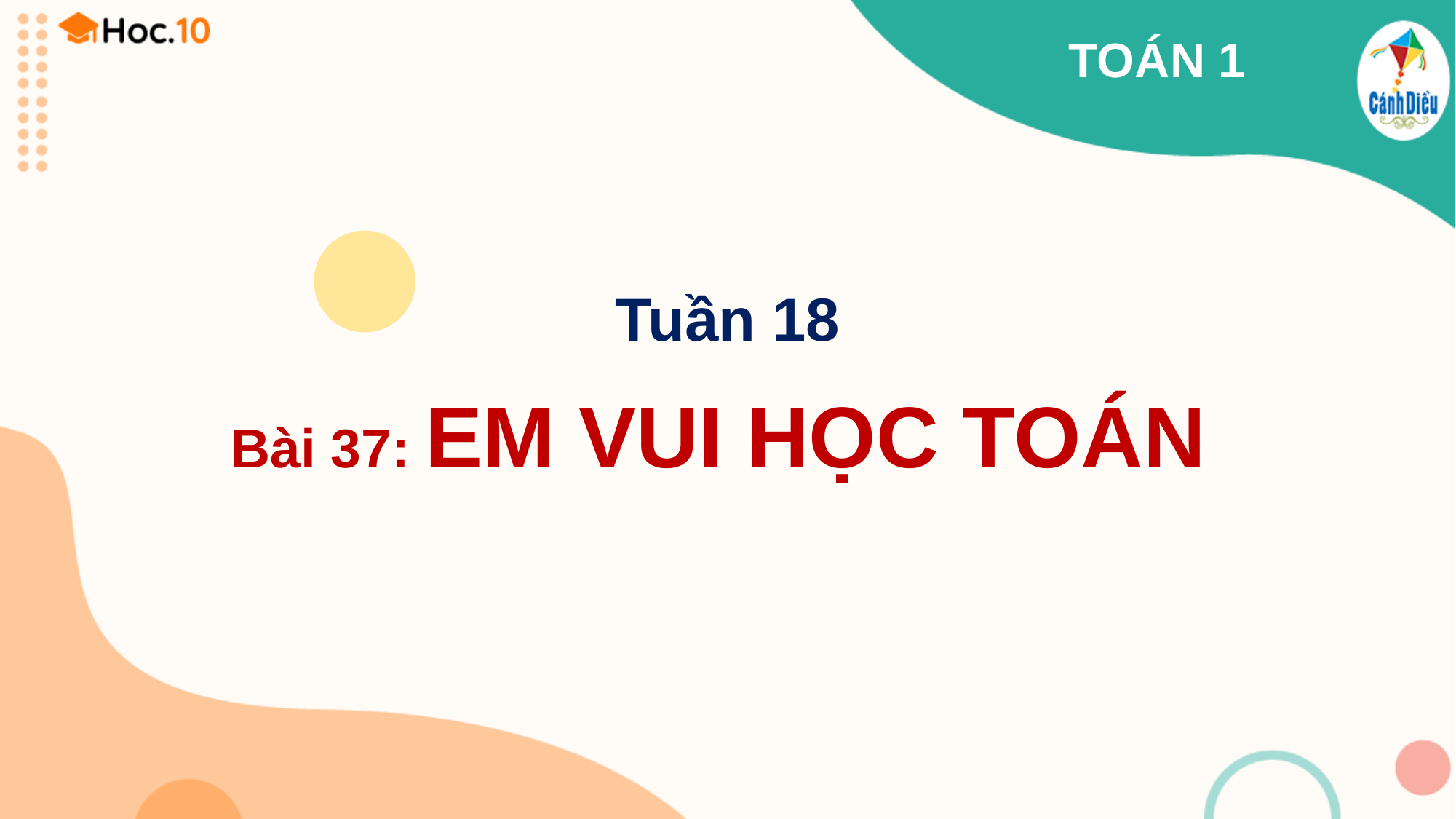

TOÁN 1
Tuần 18
Bài 37: EM VUI HỌC TOÁN